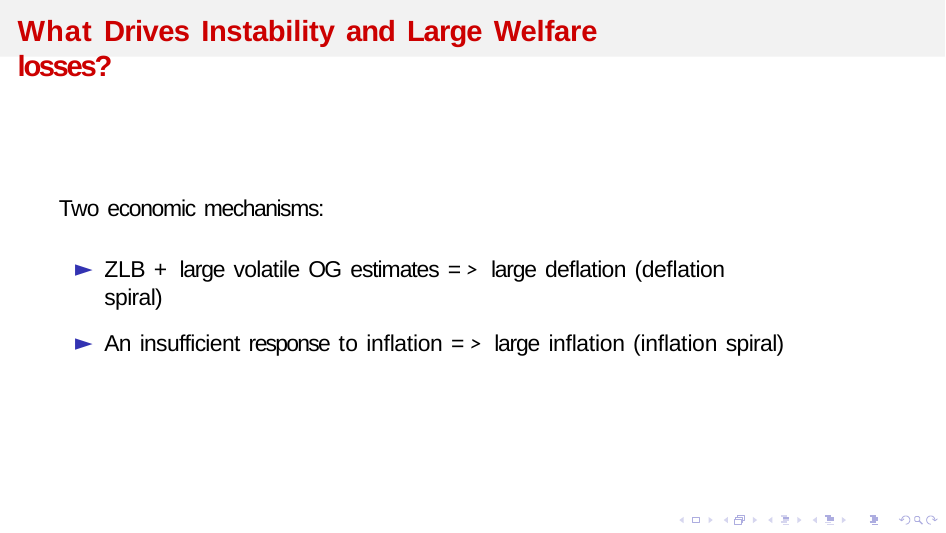

What Drives Instability and Large Welfare losses?
Two economic mechanisms:

ZLB + large volatile OG estimates => large deflation (deflation spiral)
An insufficient response to inflation => large inflation (inflation spiral)